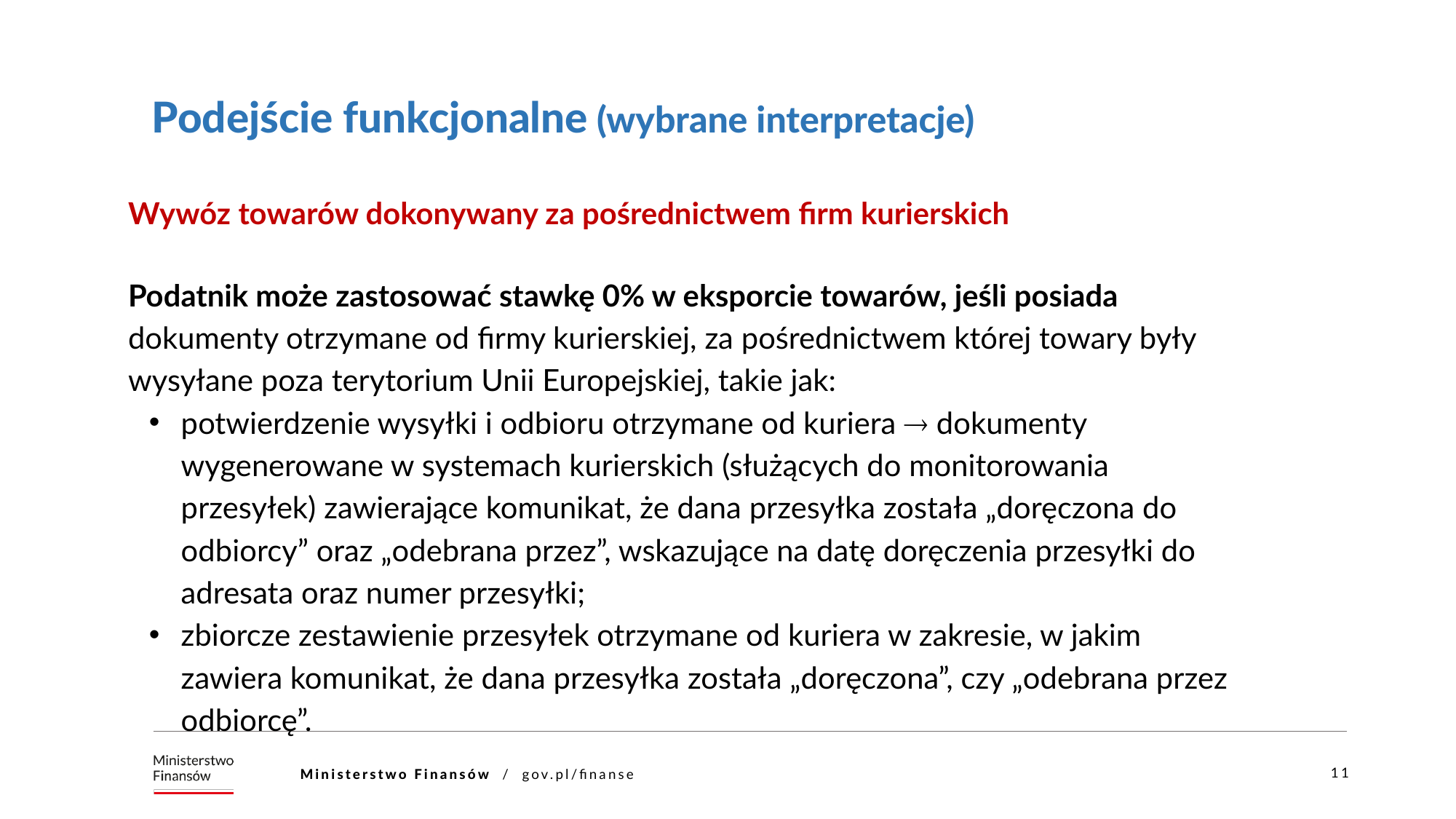

Podejście funkcjonalne (wybrane interpretacje)
Wywóz towarów dokonywany za pośrednictwem firm kurierskich

Podatnik może zastosować stawkę 0% w eksporcie towarów, jeśli posiada dokumenty otrzymane od firmy kurierskiej, za pośrednictwem której towary były wysyłane poza terytorium Unii Europejskiej, takie jak:
potwierdzenie wysyłki i odbioru otrzymane od kuriera → dokumenty wygenerowane w systemach kurierskich (służących do monitorowania przesyłek) zawierające komunikat, że dana przesyłka została „doręczona do odbiorcy” oraz „odebrana przez”, wskazujące na datę doręczenia przesyłki do adresata oraz numer przesyłki;
zbiorcze zestawienie przesyłek otrzymane od kuriera w zakresie, w jakim zawiera komunikat, że dana przesyłka została „doręczona”, czy „odebrana przez odbiorcę”.